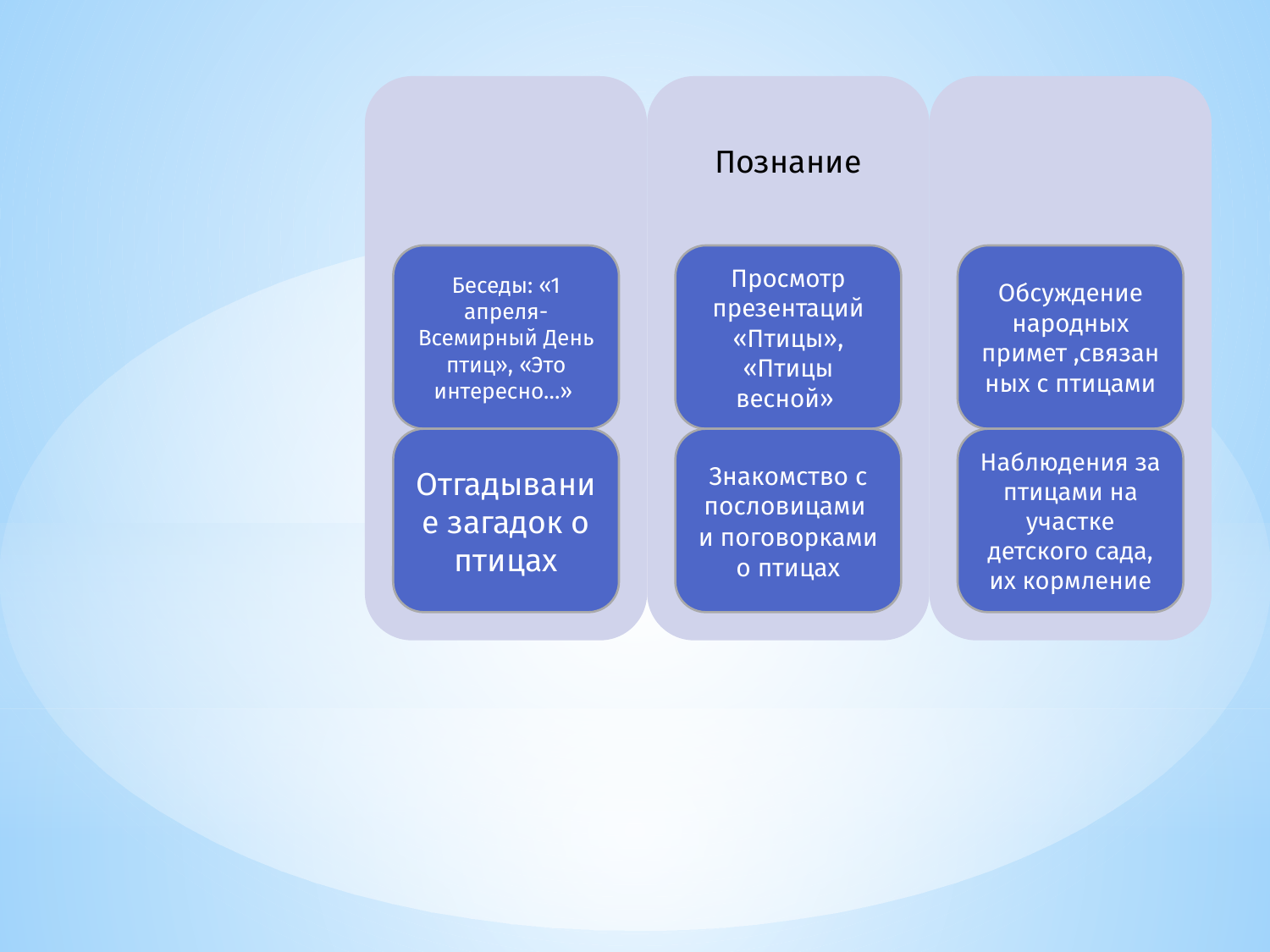

Беседы: «1 апреля- Всемирный День птиц», «Это интересно…»
Отгадывание загадок о птицах
Познание
Просмотр презентаций «Птицы», «Птицы весной»
Знакомство с пословицами  и поговорками о птицах
Обсуждение народных примет ,связанных с птицами
Наблюдения за птицами на участке детского сада, их кормление